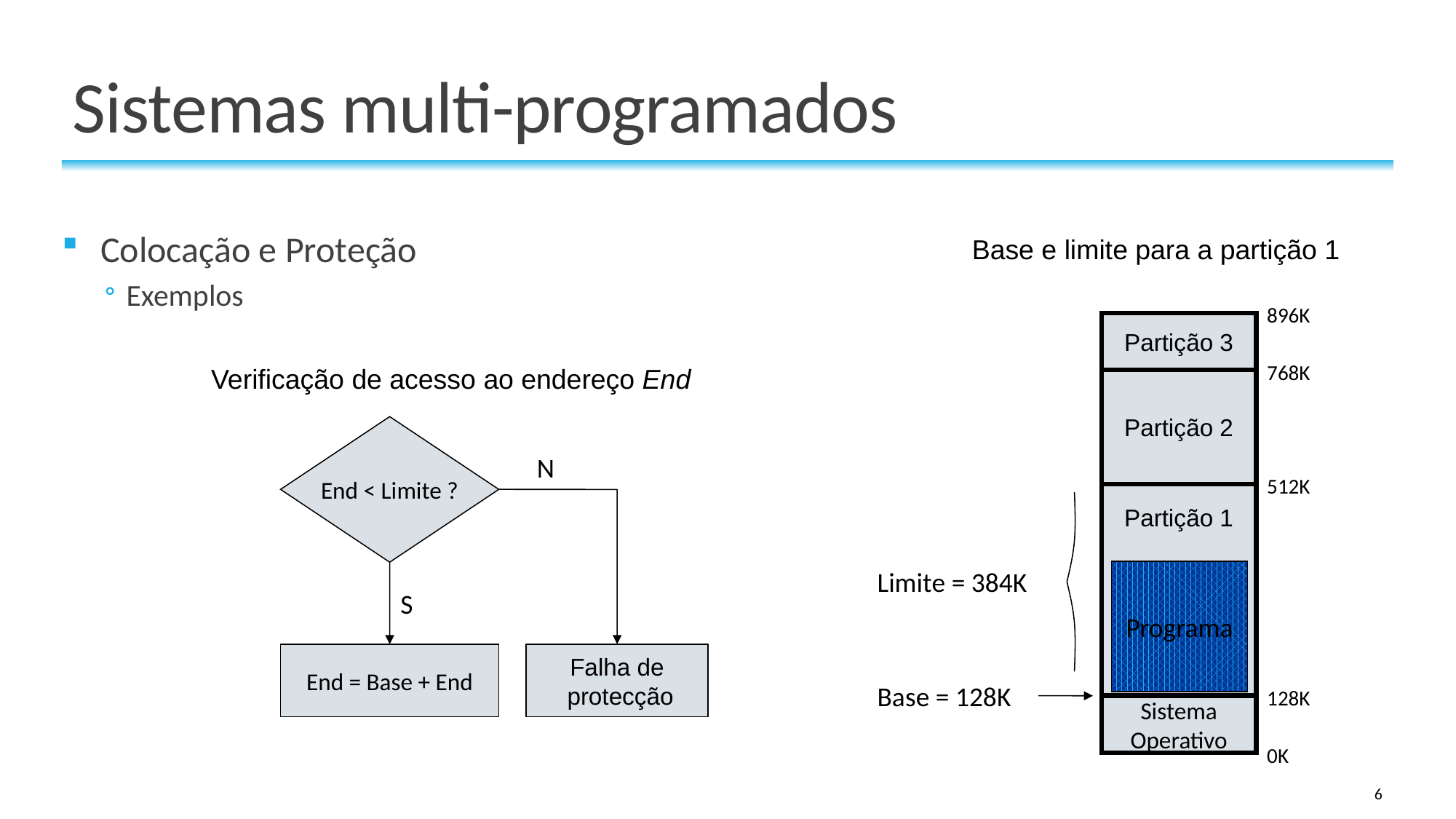

# Sistemas multi-programados
Colocação e Proteção
Exemplos
Base e limite para a partição 1
896K
Partição 3
768K
Verificação de acesso ao endereço End
Partição 2
End < Limite ?
N

S
End = Base + End
Falha de
 protecção
512K
Partição 1

Limite = 384K
Programa
Base = 128K
128K

Sistema
Operativo
0K
6